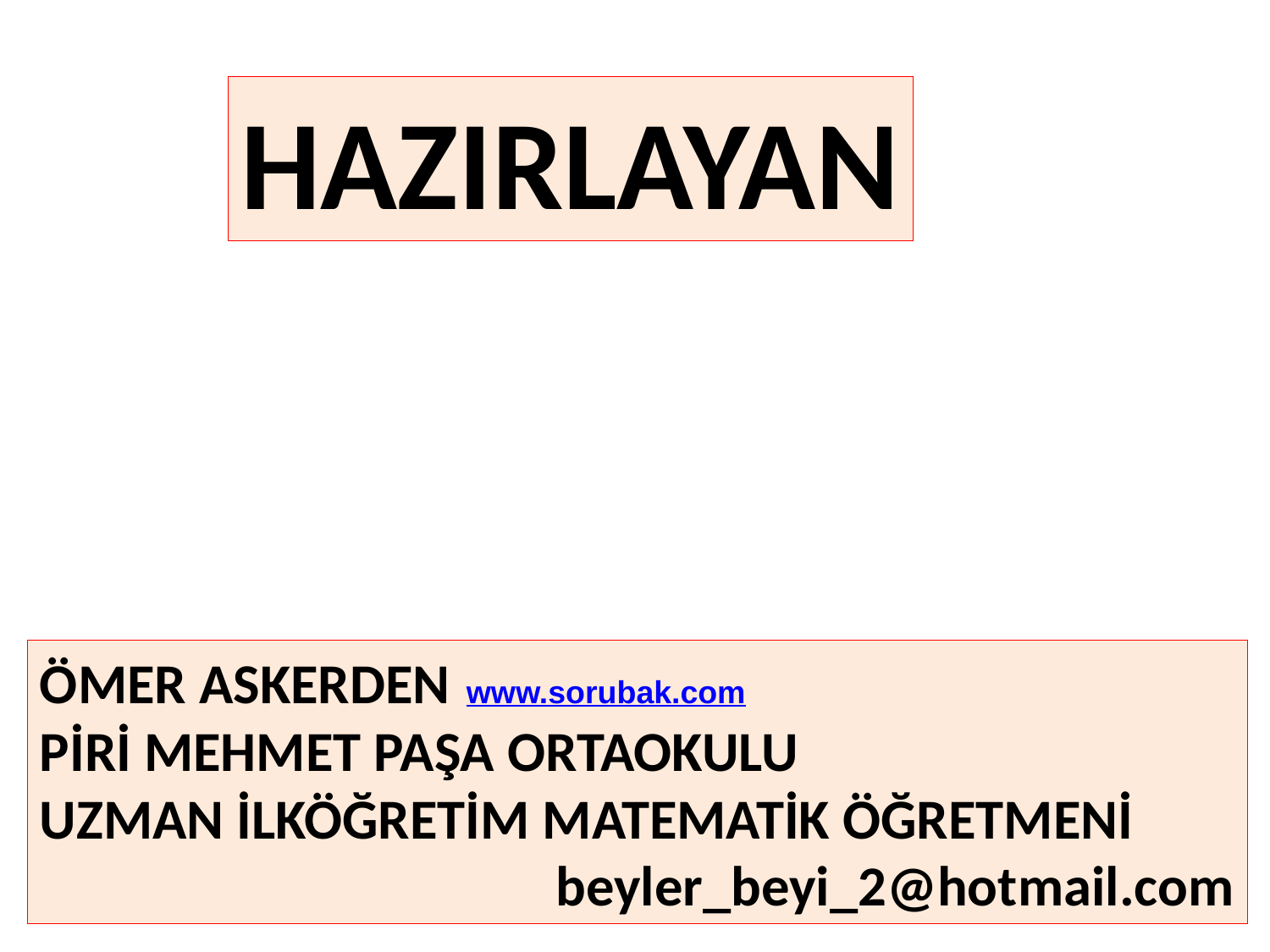

HAZIRLAYAN
ÖMER ASKERDEN www.sorubak.com
PİRİ MEHMET PAŞA ORTAOKULU
UZMAN İLKÖĞRETİM MATEMATİK ÖĞRETMENİ
beyler_beyi_2@hotmail.com